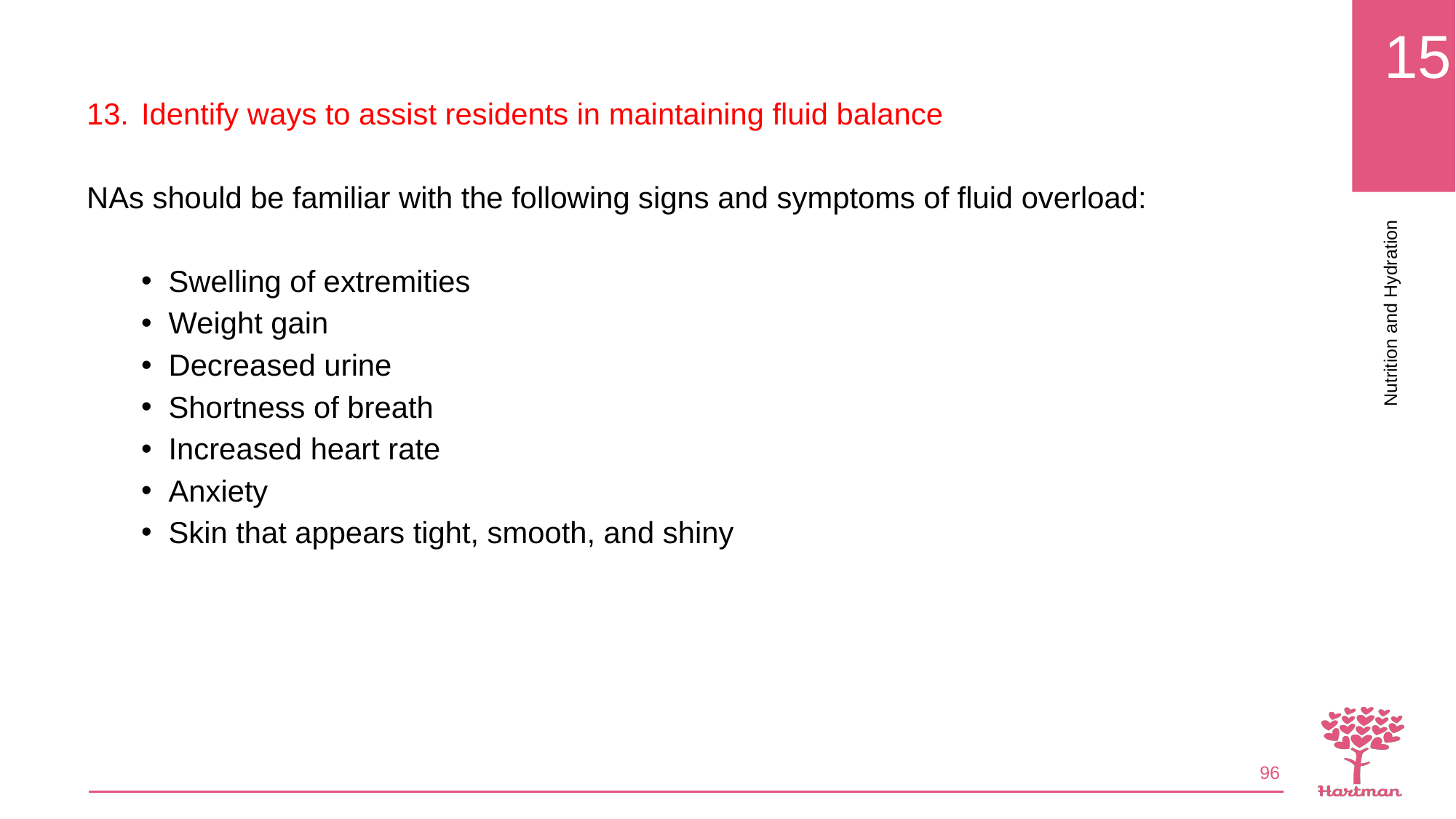

Identify ways to assist residents in maintaining fluid balance

NAs should be familiar with the following signs and symptoms of fluid overload:

Swelling of extremities
Weight gain
Decreased urine
Shortness of breath
Increased heart rate
Anxiety
Skin that appears tight, smooth, and shiny

96